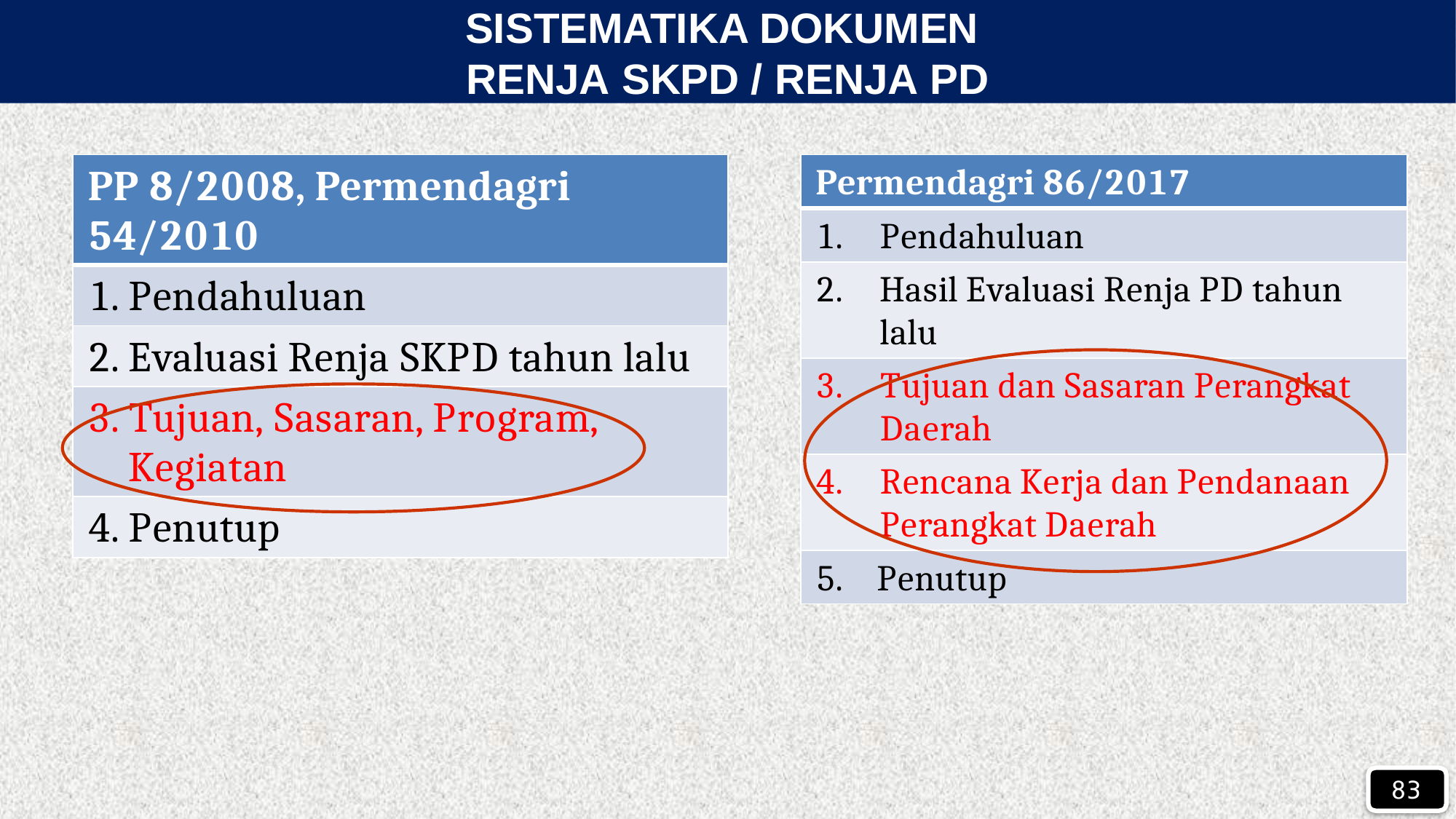

# SISTEMATIKA DOKUMEN RENJA SKPD / RENJA PD
| PP 8/2008, Permendagri 54/2010 |
| --- |
| Pendahuluan |
| Evaluasi Renja SKPD tahun lalu |
| Tujuan, Sasaran, Program, Kegiatan |
| Penutup |
| Permendagri 86/2017 |
| --- |
| Pendahuluan |
| Hasil Evaluasi Renja PD tahun lalu |
| Tujuan dan Sasaran Perangkat Daerah |
| Rencana Kerja dan Pendanaan Perangkat Daerah |
| Penutup |

83